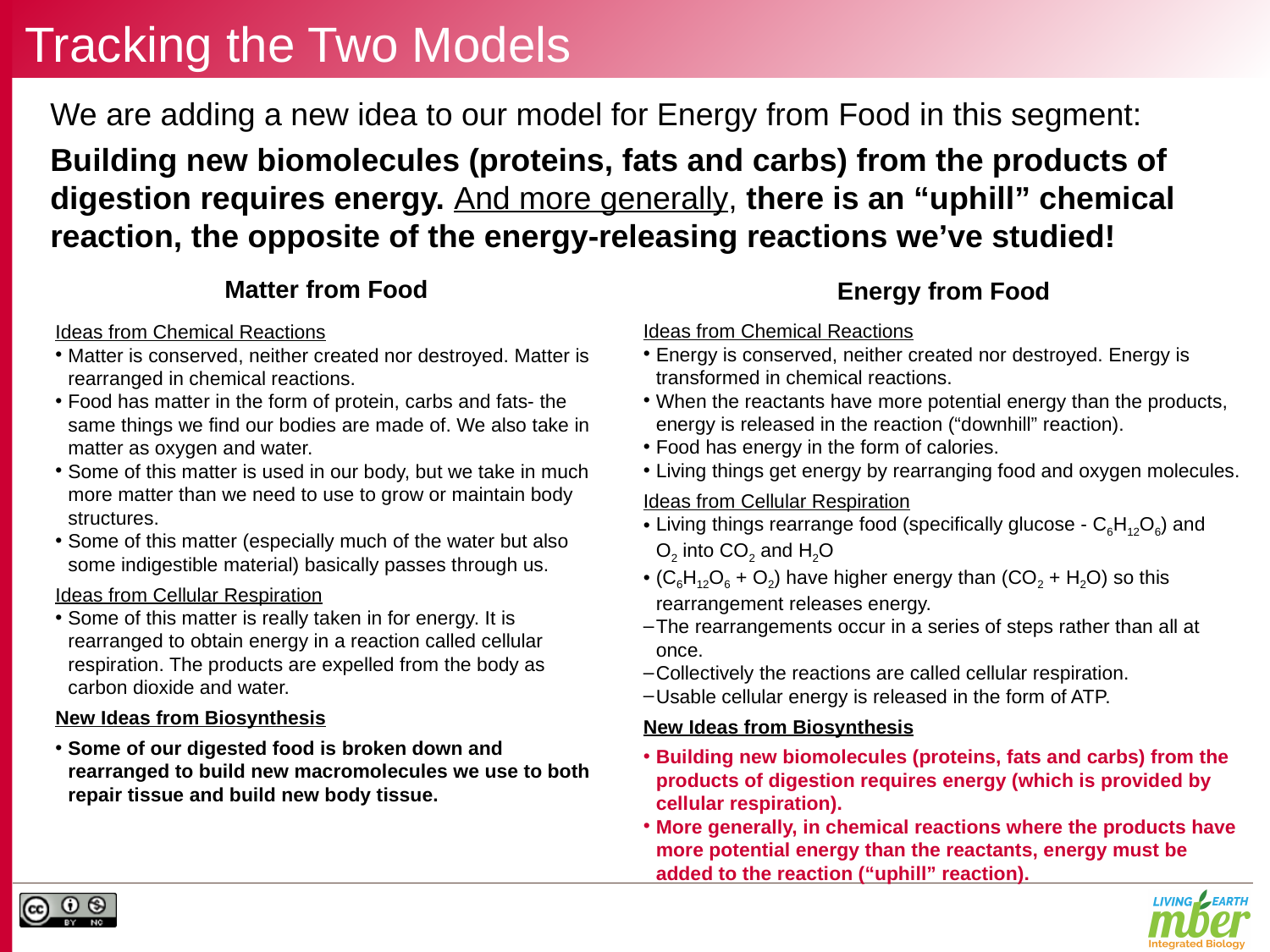

# Tracking the Two Models
We are adding a new idea to our model for Energy from Food in this segment:
Building new biomolecules (proteins, fats and carbs) from the products of digestion requires energy. And more generally, there is an “uphill” chemical reaction, the opposite of the energy-releasing reactions we’ve studied!
Matter from Food
Energy from Food
Ideas from Chemical Reactions
Energy is conserved, neither created nor destroyed. Energy is transformed in chemical reactions.
When the reactants have more potential energy than the products, energy is released in the reaction (“downhill” reaction).
Food has energy in the form of calories.
Living things get energy by rearranging food and oxygen molecules.
Ideas from Cellular Respiration
Living things rearrange food (specifically glucose - C6H12O﻿6﻿) and O2 into CO2 and H2O
(C6H12O6 + O2) have higher energy than (CO2 + H2O) so this rearrangement releases energy.
The rearrangements occur in a series of steps rather than all at once.
Collectively the reactions are called cellular respiration.
Usable cellular energy is released in the form of ATP.
New Ideas from Biosynthesis
Building new biomolecules (proteins, fats and carbs) from the products of digestion requires energy (which is provided by cellular respiration).
More generally, in chemical reactions where the products have more potential energy than the reactants, energy must be added to the reaction (“uphill” reaction).

Ideas from Chemical Reactions
Matter is conserved, neither created nor destroyed. Matter is rearranged in chemical reactions.
Food has matter in the form of protein, carbs and fats- the same things we find our bodies are made of. We also take in matter as oxygen and water.
Some of this matter is used in our body, but we take in much more matter than we need to use to grow or maintain body structures.
Some of this matter (especially much of the water but also some indigestible material) basically passes through us.
Ideas from Cellular Respiration
Some of this matter is really taken in for energy. It is rearranged to obtain energy in a reaction called cellular respiration. The products are expelled from the body as carbon dioxide and water.
New Ideas from Biosynthesis
Some of our digested food is broken down and rearranged to build new macromolecules we use to both repair tissue and build new body tissue.